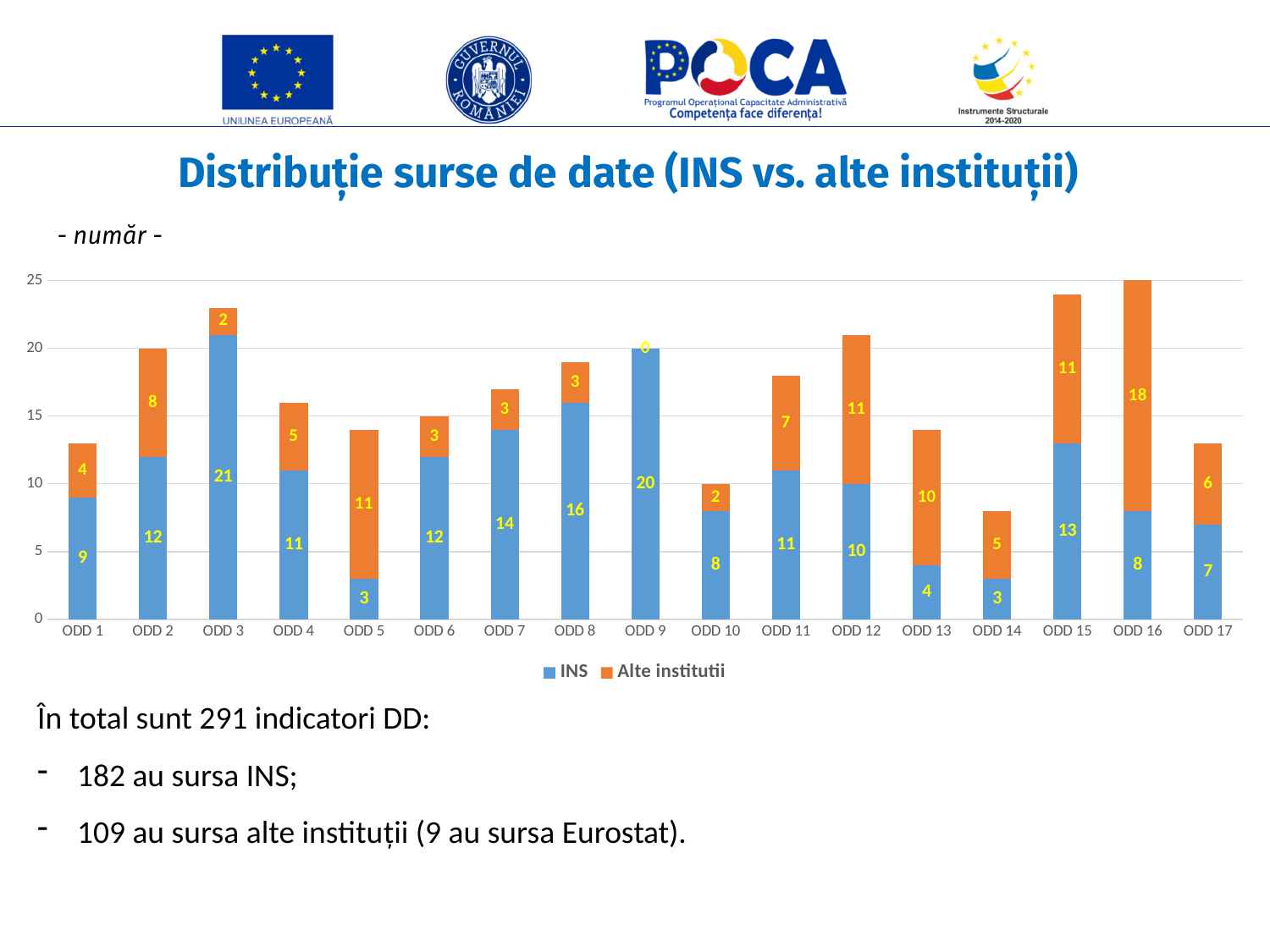

Distribuție surse de date (INS vs. alte instituții)
- număr -

### Chart

| Category | INS | Alte institutii |
|---|---|---|
| ODD 1 | 9.0 | 4.0 |
| ODD 2 | 12.0 | 8.0 |
| ODD 3 | 21.0 | 2.0 |
| ODD 4 | 11.0 | 5.0 |
| ODD 5 | 3.0 | 11.0 |
| ODD 6 | 12.0 | 3.0 |
| ODD 7 | 14.0 | 3.0 |
| ODD 8 | 16.0 | 3.0 |
| ODD 9 | 20.0 | 0.0 |
| ODD 10 | 8.0 | 2.0 |
| ODD 11 | 11.0 | 7.0 |
| ODD 12 | 10.0 | 11.0 |
| ODD 13 | 4.0 | 10.0 |
| ODD 14 | 3.0 | 5.0 |
| ODD 15 | 13.0 | 11.0 |
| ODD 16 | 8.0 | 18.0 |
| ODD 17 | 7.0 | 6.0 |
În total sunt 291 indicatori DD:
182 au sursa INS;
109 au sursa alte instituții (9 au sursa Eurostat).